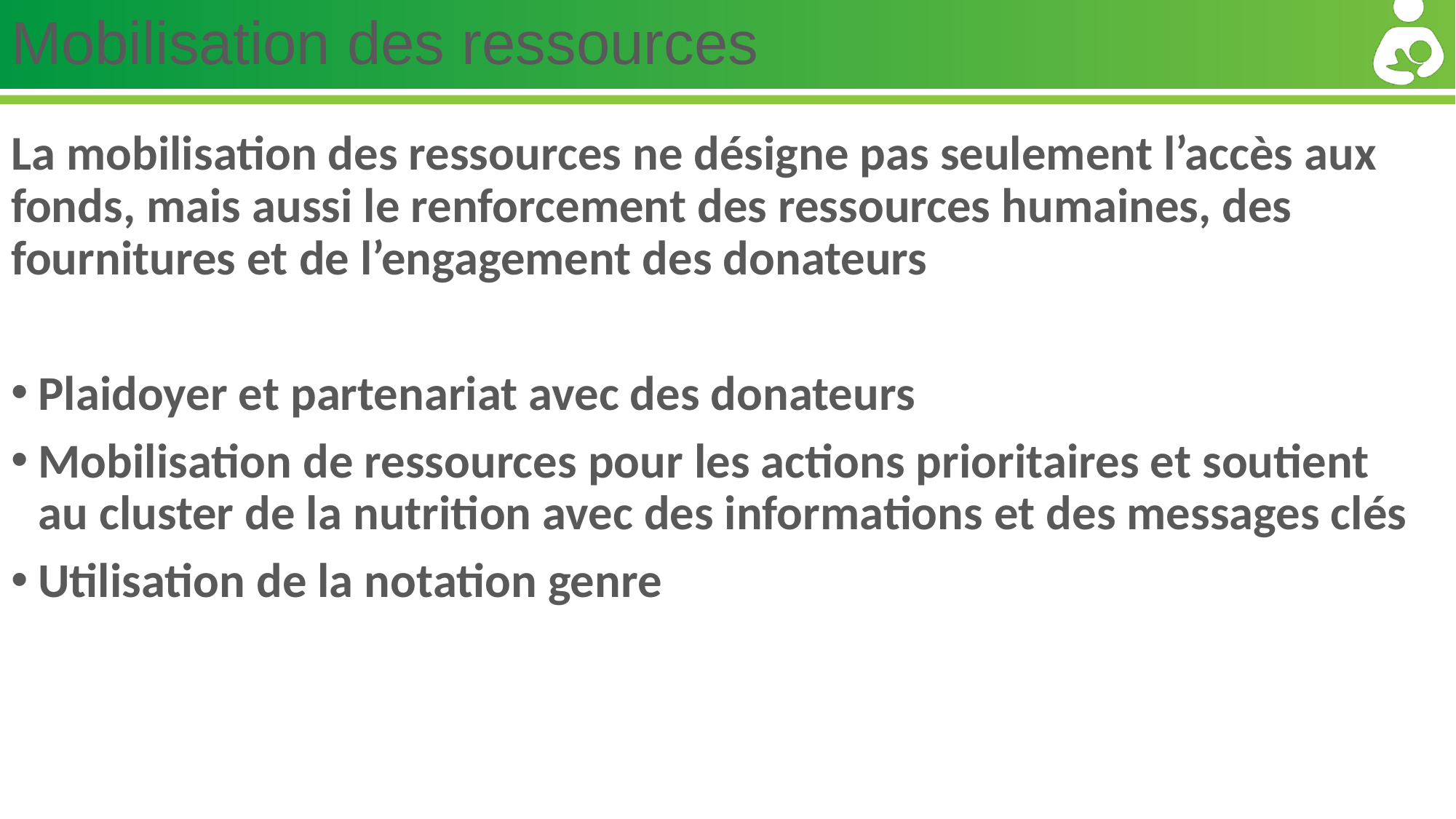

# Mobilisation des ressources
La mobilisation des ressources ne désigne pas seulement l’accès aux fonds, mais aussi le renforcement des ressources humaines, des fournitures et de l’engagement des donateurs

Plaidoyer et partenariat avec des donateurs
Mobilisation de ressources pour les actions prioritaires et soutient au cluster de la nutrition avec des informations et des messages clés
Utilisation de la notation genre